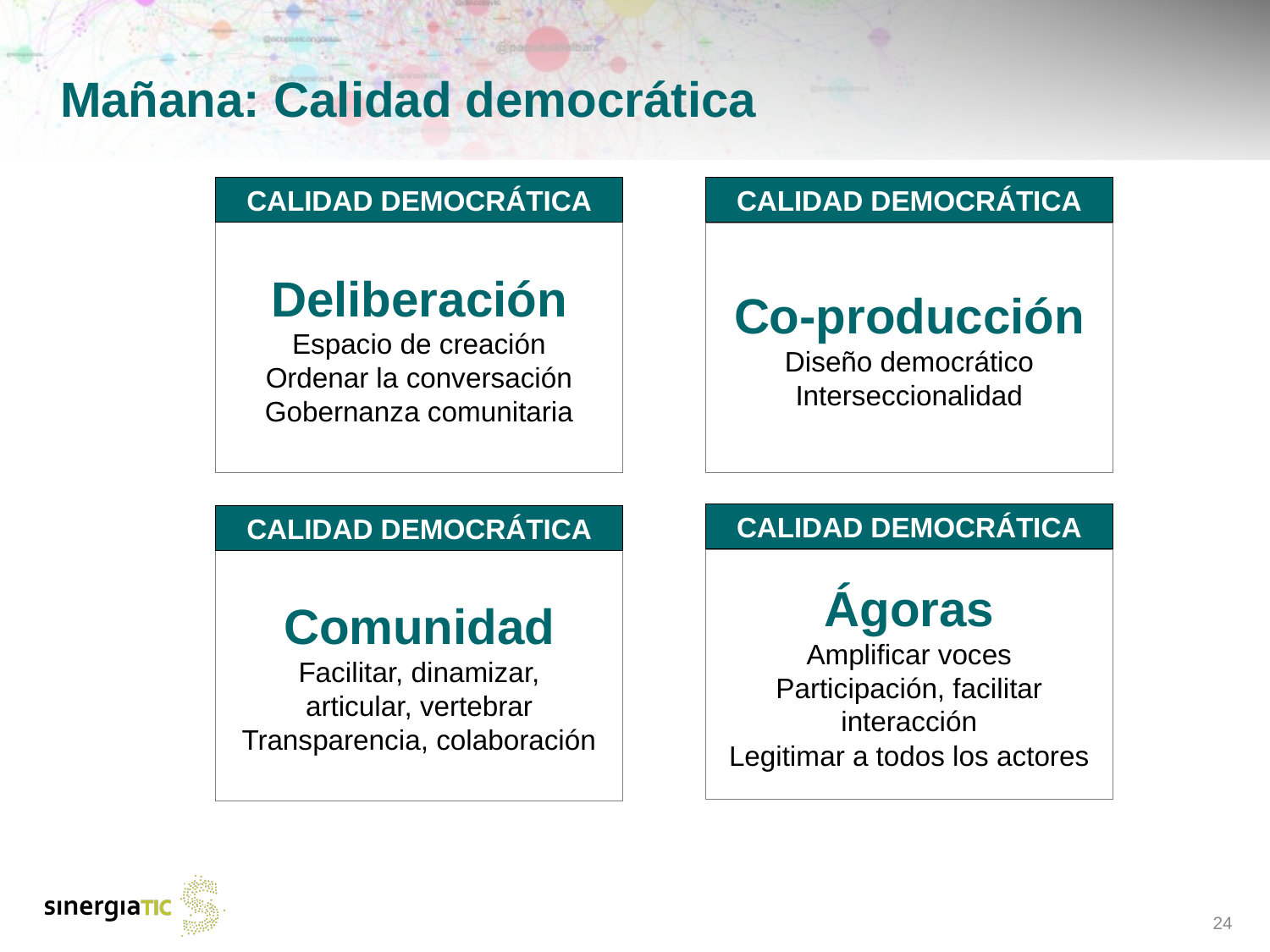

# Mañana: Calidad democrática
Calidad democrática
Deliberación
Espacio de creación
Ordenar la conversación
Gobernanza comunitaria
Calidad democrática
Co-producción
Diseño democrático
Interseccionalidad
Calidad democrática
Ágoras
Amplificar voces
Participación, facilitar interacción
Legitimar a todos los actores
Calidad democrática
Comunidad
Facilitar, dinamizar,
articular, vertebrar
Transparencia, colaboración